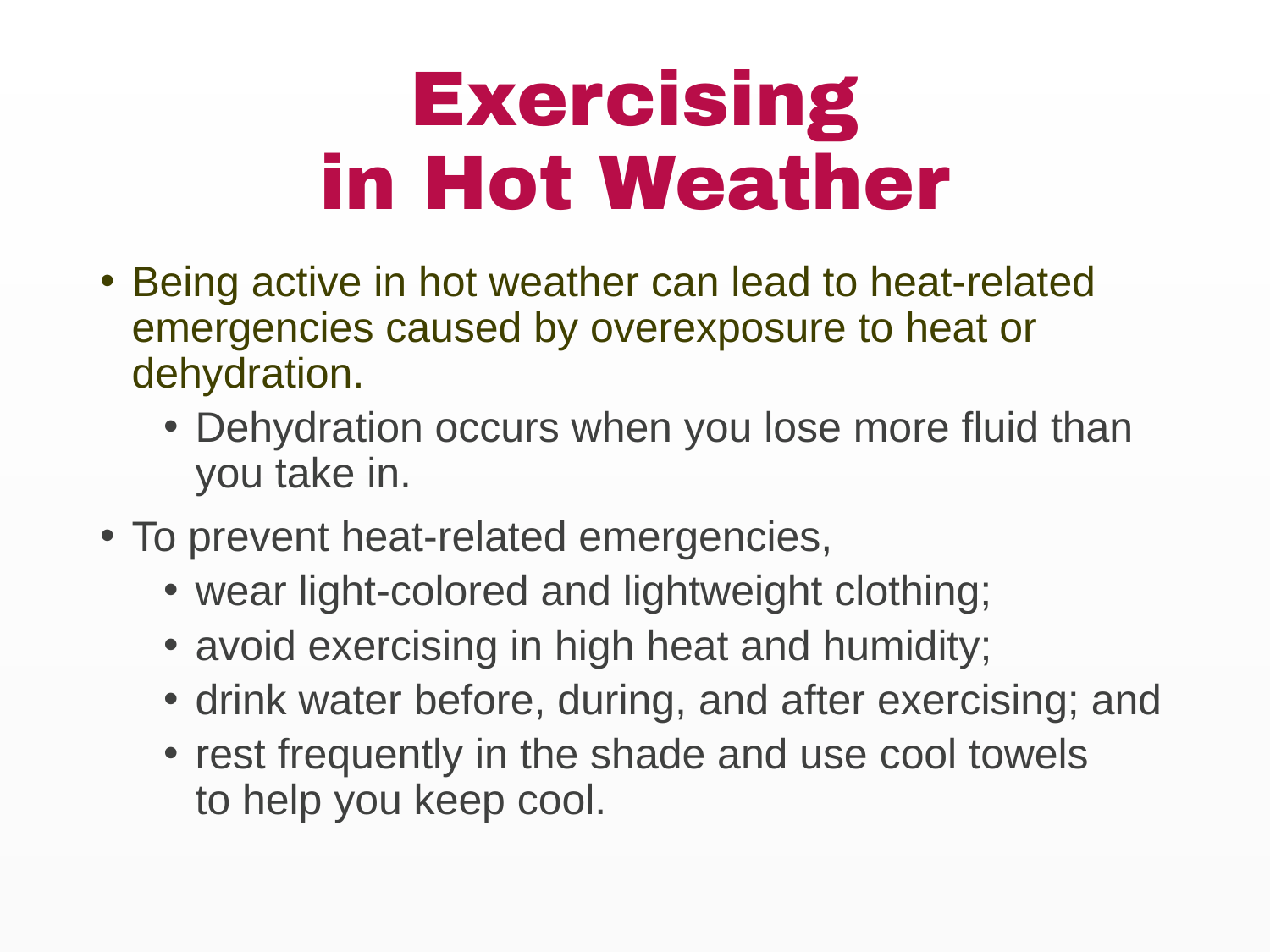

# Exercising in Hot Weather
Being active in hot weather can lead to heat-related emergencies caused by overexposure to heat or dehydration.
Dehydration occurs when you lose more fluid than you take in.
To prevent heat-related emergencies,
wear light-colored and lightweight clothing;
avoid exercising in high heat and humidity;
drink water before, during, and after exercising; and
rest frequently in the shade and use cool towels to help you keep cool.